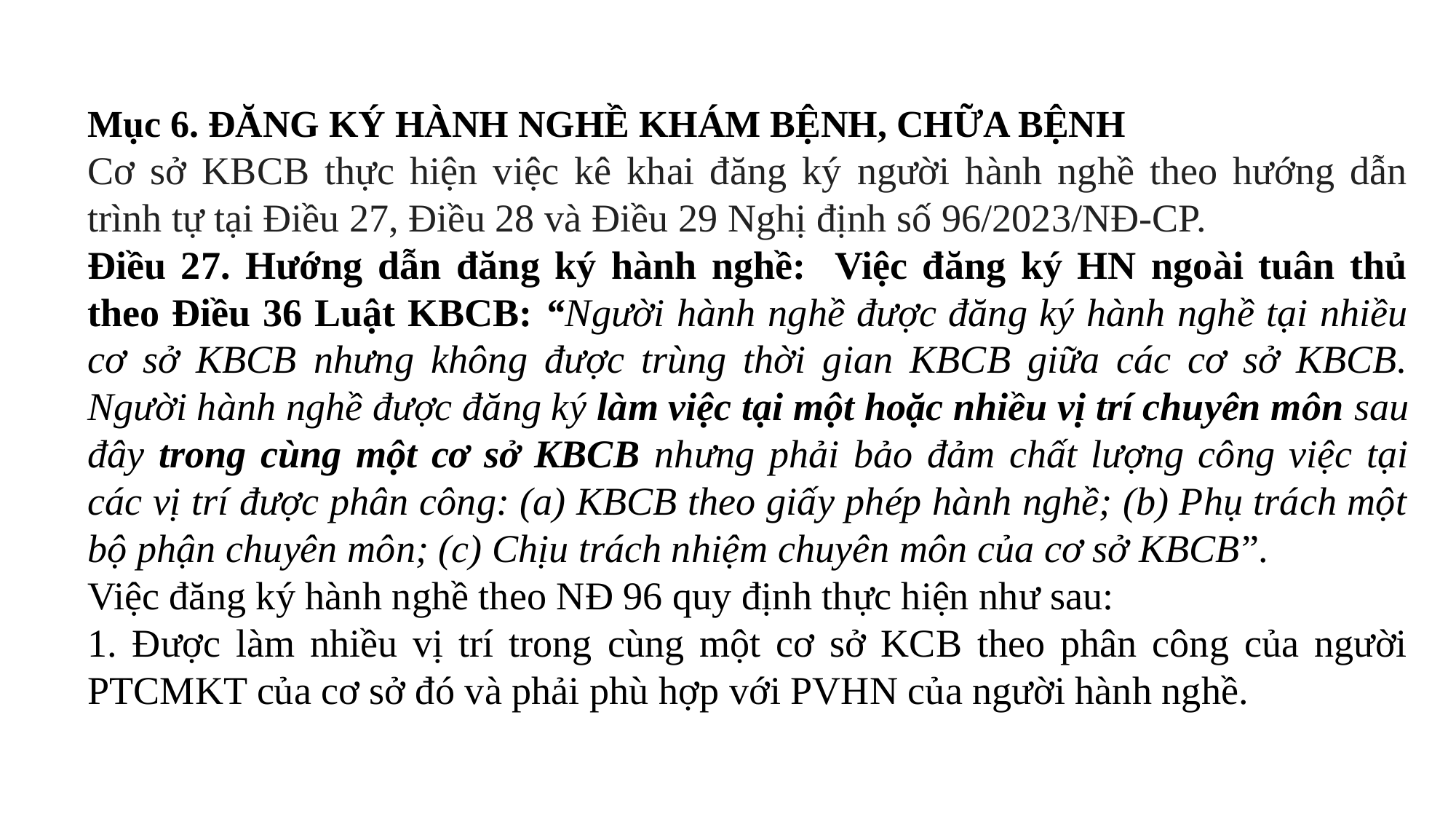

Mục 6. ĐĂNG KÝ HÀNH NGHỀ KHÁM BỆNH, CHỮA BỆNH
Cơ sở KBCB thực hiện việc kê khai đăng ký người hành nghề theo hướng dẫn trình tự tại Điều 27, Điều 28 và Điều 29 Nghị định số 96/2023/NĐ-CP.
Điều 27. Hướng dẫn đăng ký hành nghề:  Việc đăng ký HN ngoài tuân thủ theo Điều 36 Luật KBCB: “Người hành nghề được đăng ký hành nghề tại nhiều cơ sở KBCB nhưng không được trùng thời gian KBCB giữa các cơ sở KBCB. Người hành nghề được đăng ký làm việc tại một hoặc nhiều vị trí chuyên môn sau đây trong cùng một cơ sở KBCB nhưng phải bảo đảm chất lượng công việc tại các vị trí được phân công: (a) KBCB theo giấy phép hành nghề; (b) Phụ trách một bộ phận chuyên môn; (c) Chịu trách nhiệm chuyên môn của cơ sở KBCB”.
Việc đăng ký hành nghề theo NĐ 96 quy định thực hiện như sau:
1. Được làm nhiều vị trí trong cùng một cơ sở KCB theo phân công của người PTCMKT của cơ sở đó và phải phù hợp với PVHN của người hành nghề.